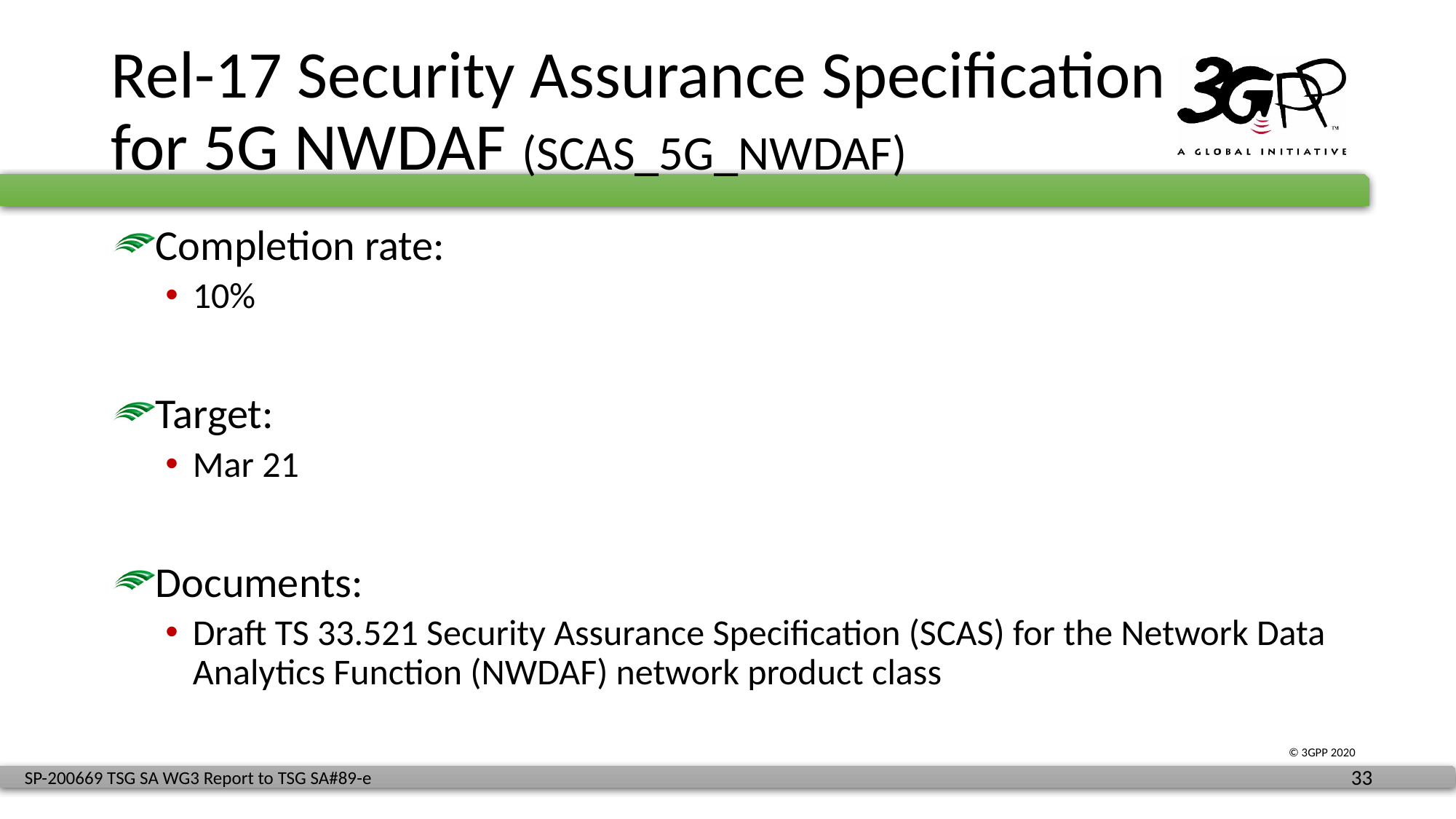

# Rel-17 Security Assurance Specification for 5G NWDAF (SCAS_5G_NWDAF)
Completion rate:
10%

Target:
Mar 21

Documents:
Draft TS 33.521 Security Assurance Specification (SCAS) for the Network Data Analytics Function (NWDAF) network product class